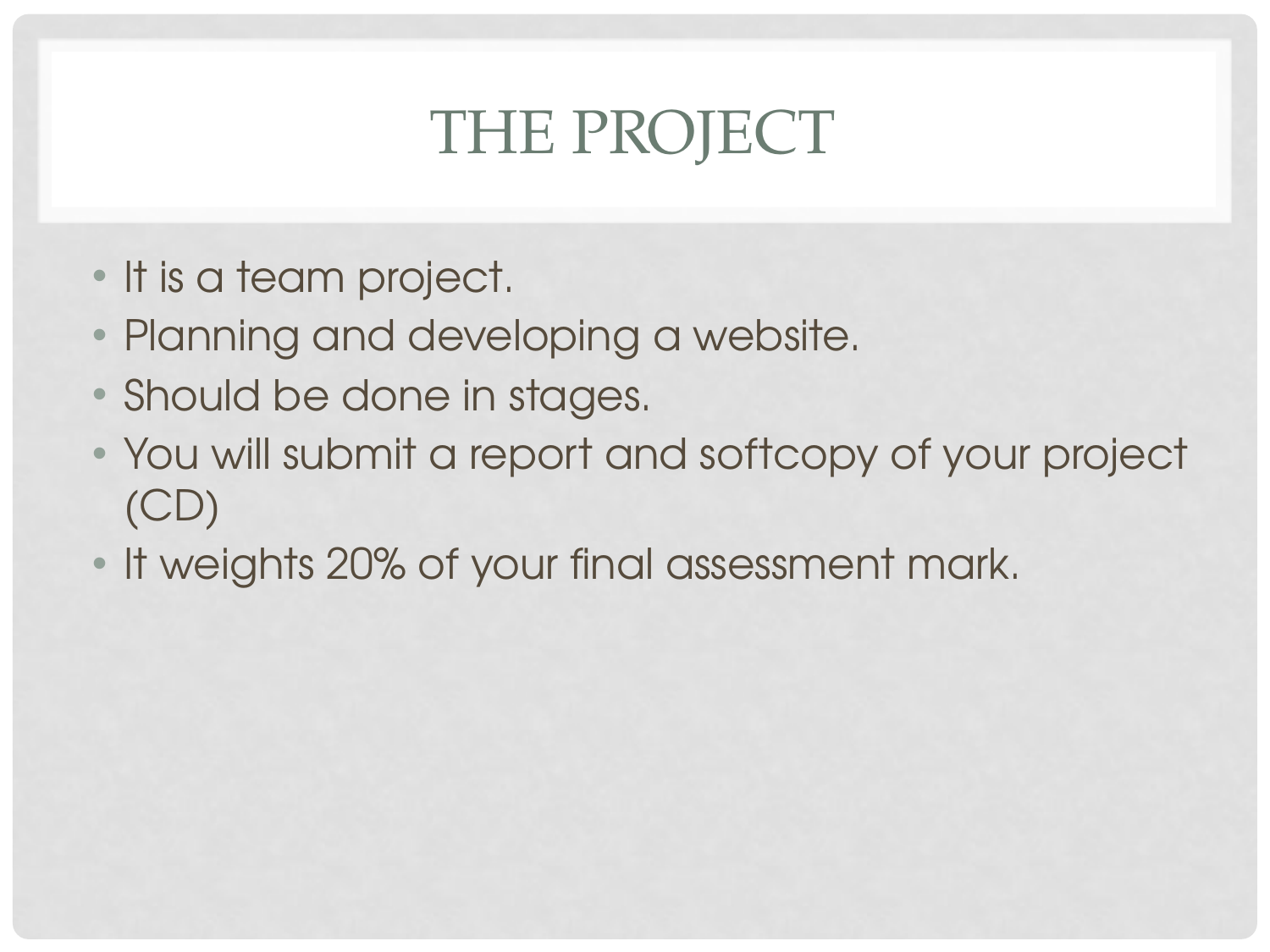

# The project
It is a team project.
Planning and developing a website.
Should be done in stages.
You will submit a report and softcopy of your project (CD)
It weights 20% of your final assessment mark.